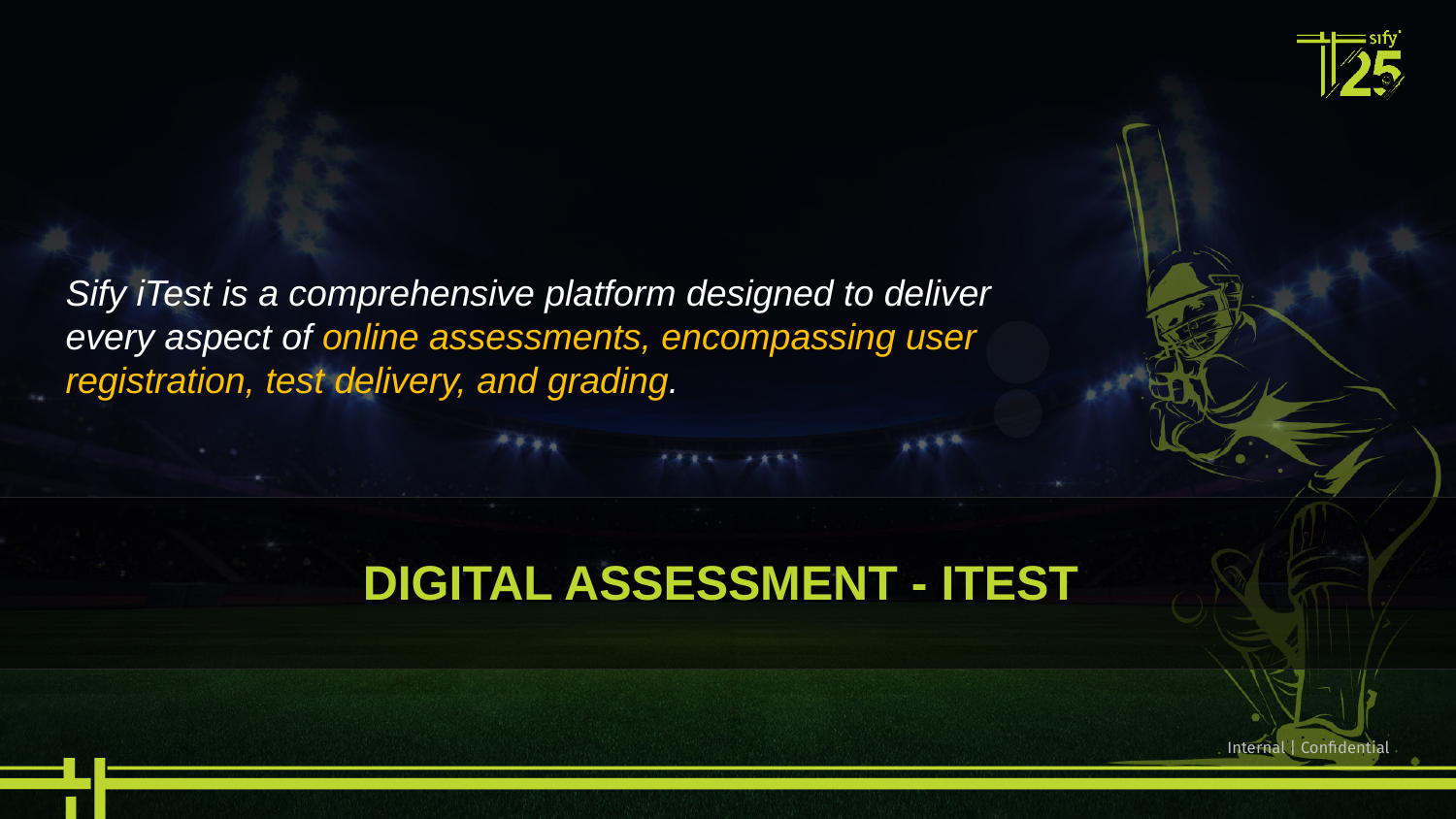

Sify iTest is a comprehensive platform designed to deliver every aspect of online assessments, encompassing user registration, test delivery, and grading.
Digital Assessment - iTest